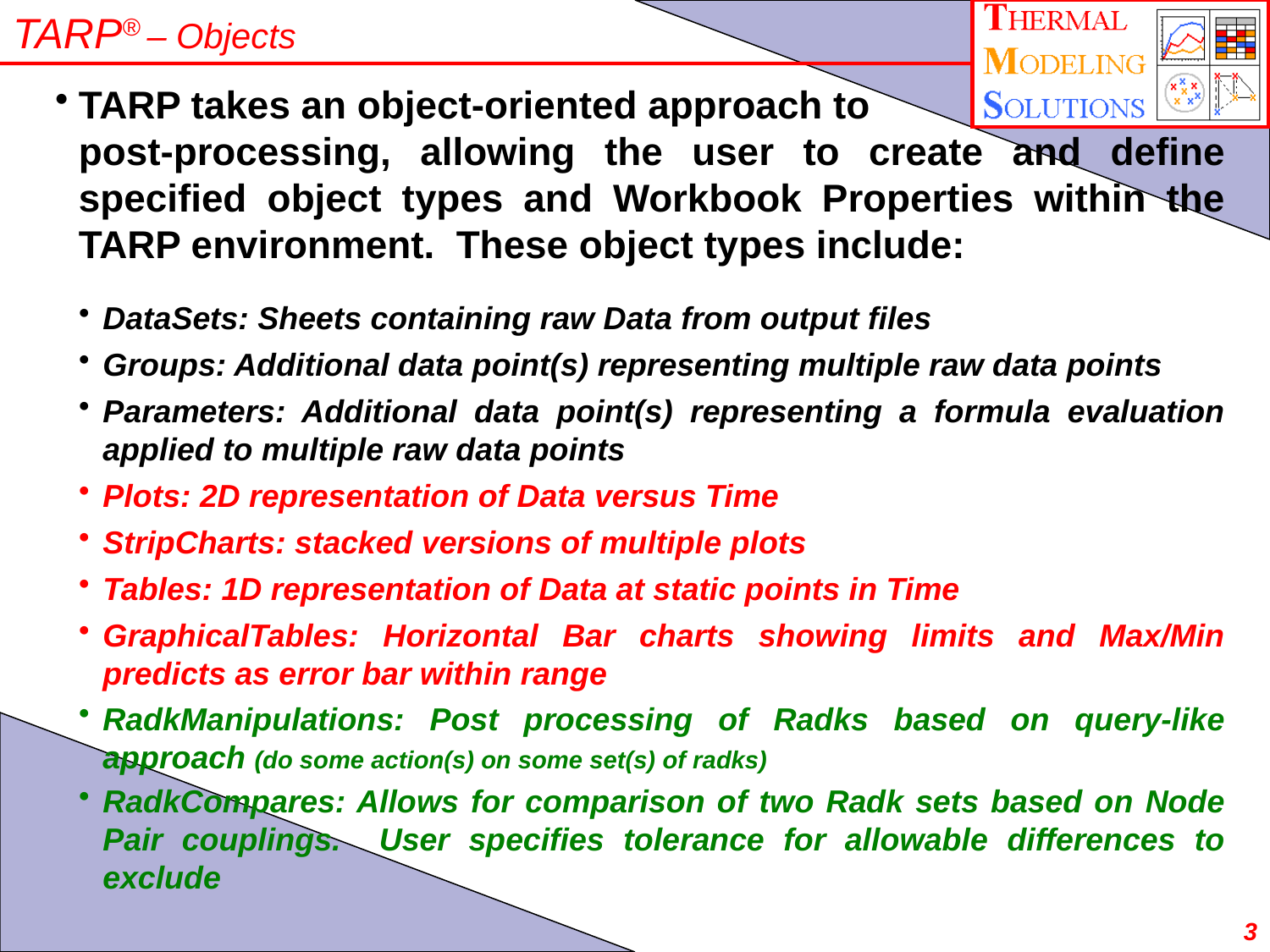

# TARP® – Objects

TARP takes an object-oriented approach to
	post-processing, allowing the user to create and define specified object types and Workbook Properties within the TARP environment.  These object types include:

DataSets: Sheets containing raw Data from output files
Groups: Additional data point(s) representing multiple raw data points
Parameters: Additional data point(s) representing a formula evaluation applied to multiple raw data points
Plots: 2D representation of Data versus Time
StripCharts: stacked versions of multiple plots
Tables: 1D representation of Data at static points in Time
GraphicalTables: Horizontal Bar charts showing limits and Max/Min predicts as error bar within range
RadkManipulations: Post processing of Radks based on query-like approach (do some action(s) on some set(s) of radks)
RadkCompares: Allows for comparison of two Radk sets based on Node Pair couplings.  User specifies tolerance for allowable differences to exclude

3